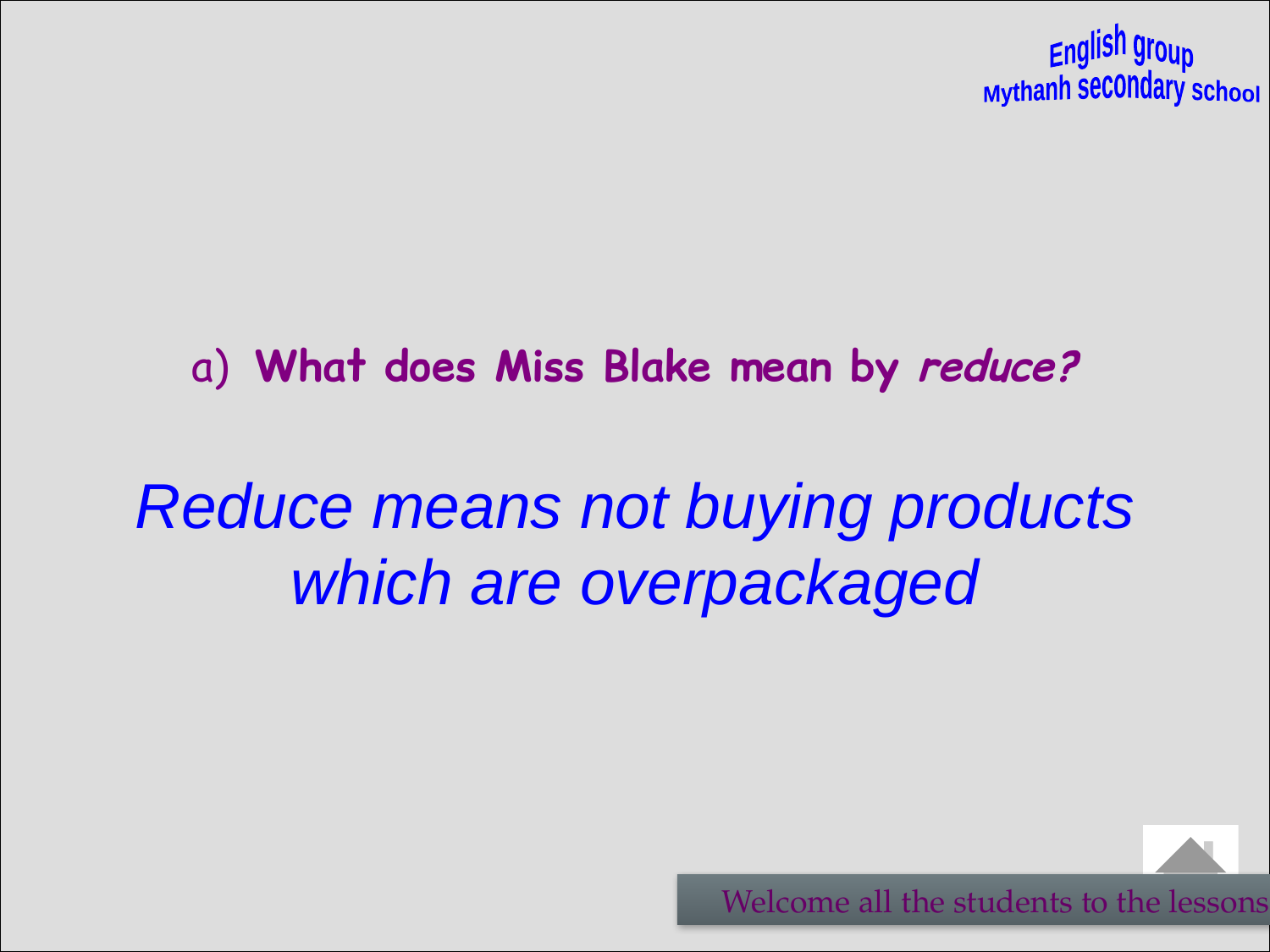

English group
Mythanh secondary school
a)  What does Miss Blake mean by reduce?

Reduce means not buying products which are overpackaged

    Welcome all the students to the lessons of English group - My Thanh Secondary school.